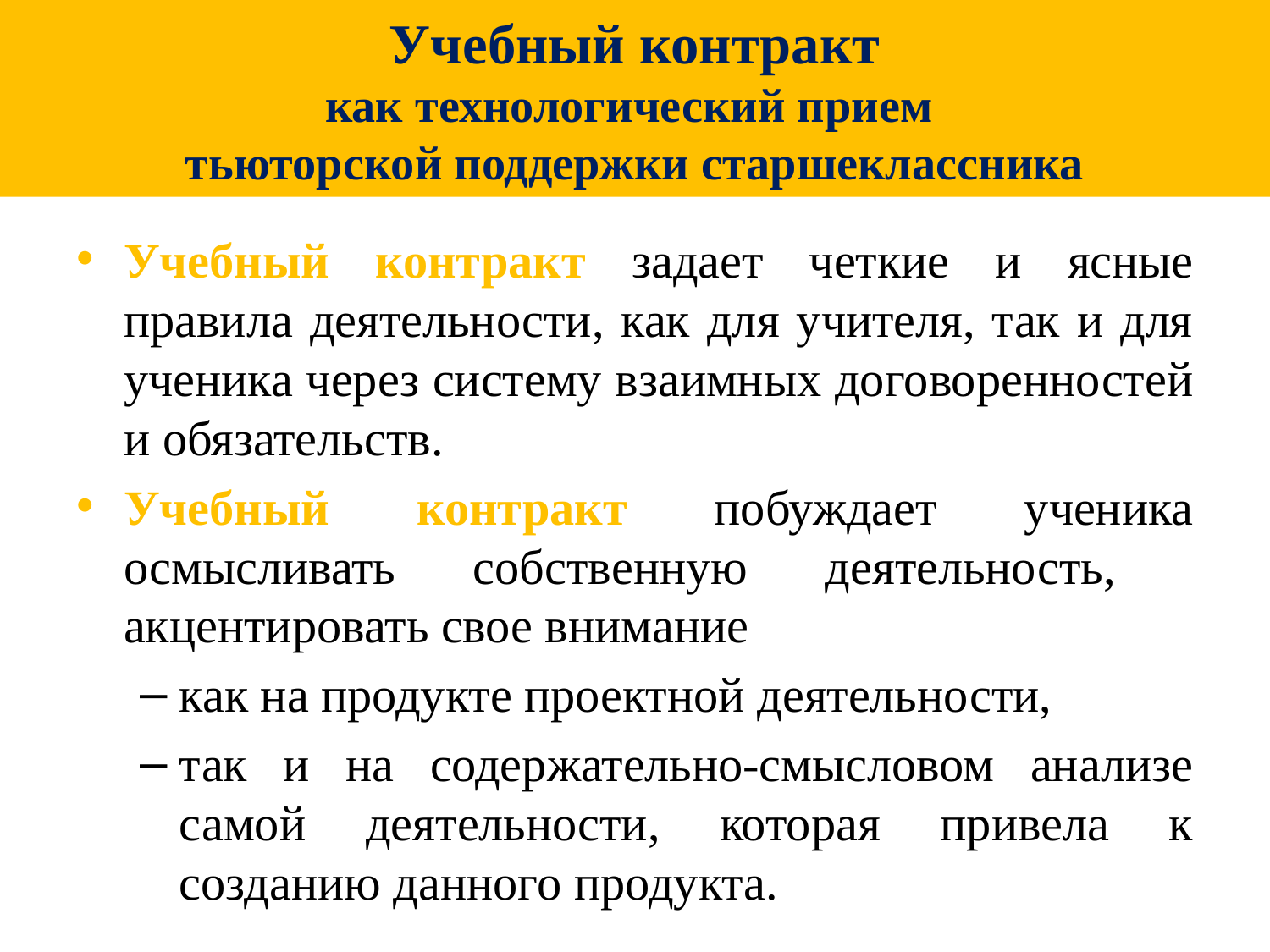

# Учебный контракт как технологический прием тьюторской поддержки старшеклассника
Учебный контракт задает четкие и ясные правила деятельности, как для учителя, так и для ученика через систему взаимных договоренностей и обязательств.
Учебный контракт побуждает ученика осмысливать собственную деятельность,  акцентировать свое внимание
как на продукте проектной деятельности,
так и на содержательно-смысловом анализе самой деятельности, которая привела к созданию данного продукта.